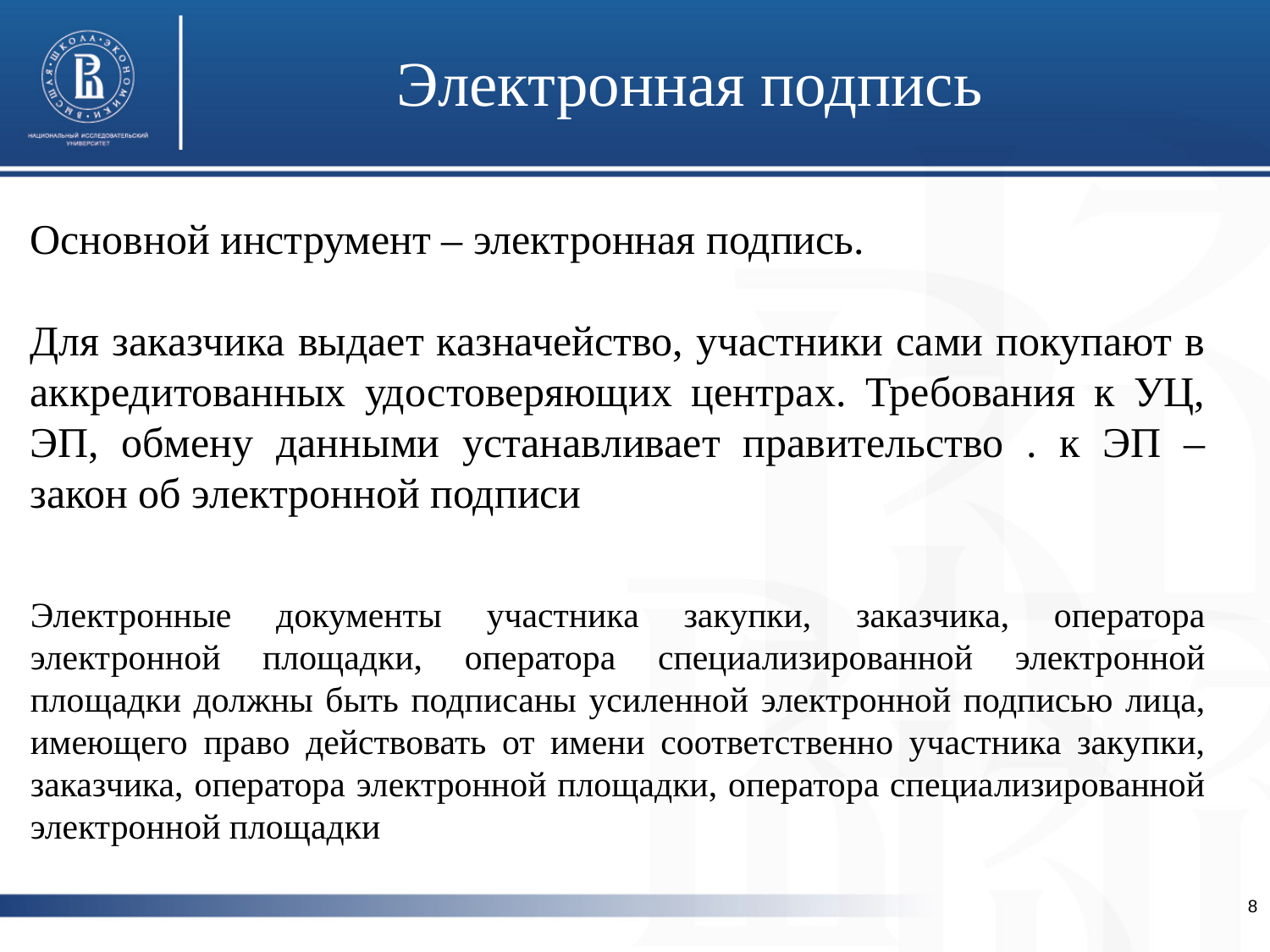

Электронная подпись
Основной инструмент – электронная подпись.

Для заказчика выдает казначейство, участники сами покупают в аккредитованных удостоверяющих центрах. Требования к УЦ, ЭП, обмену данными устанавливает правительство . к ЭП – закон об электронной подписи
Электронные документы участника закупки, заказчика, оператора электронной площадки, оператора специализированной электронной площадки должны быть подписаны усиленной электронной подписью лица, имеющего право действовать от имени соответственно участника закупки, заказчика, оператора электронной площадки, оператора специализированной электронной площадки
8